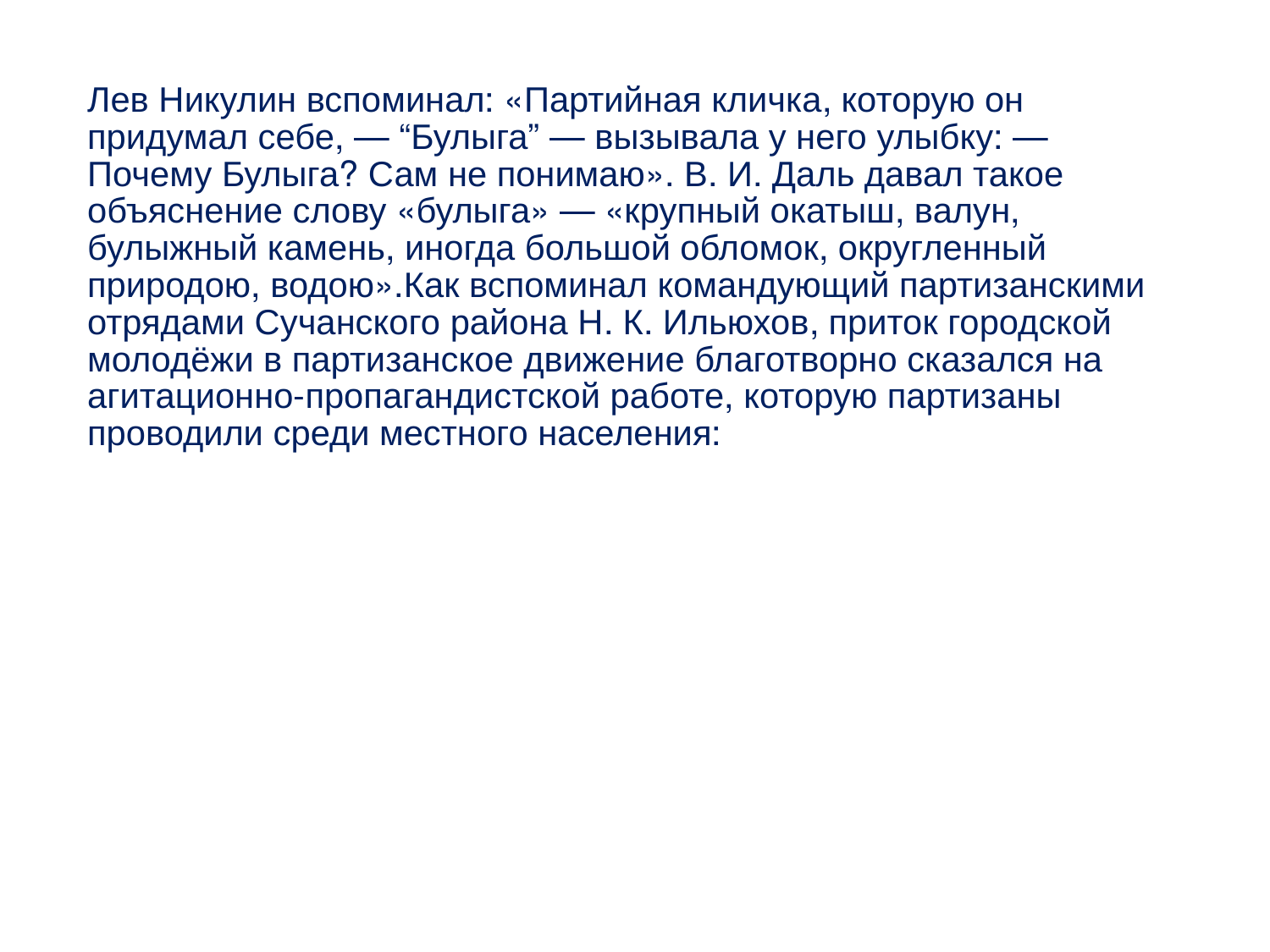

Лев Никулин вспоминал: «Партийная кличка, которую он придумал себе, — “Булыга” — вызывала у него улыбку: — Почему Булыга? Сам не понимаю». В. И. Даль давал такое объяснение слову «булыга» — «крупный окатыш, валун, булыжный камень, иногда большой обломок, округленный природою, водою».Как вспоминал командующий партизанскими отрядами Сучанского района Н. К. Ильюхов, приток городской молодёжи в партизанское движение благотворно сказался на агитационно-пропагандистской работе, которую партизаны проводили среди местного населения: